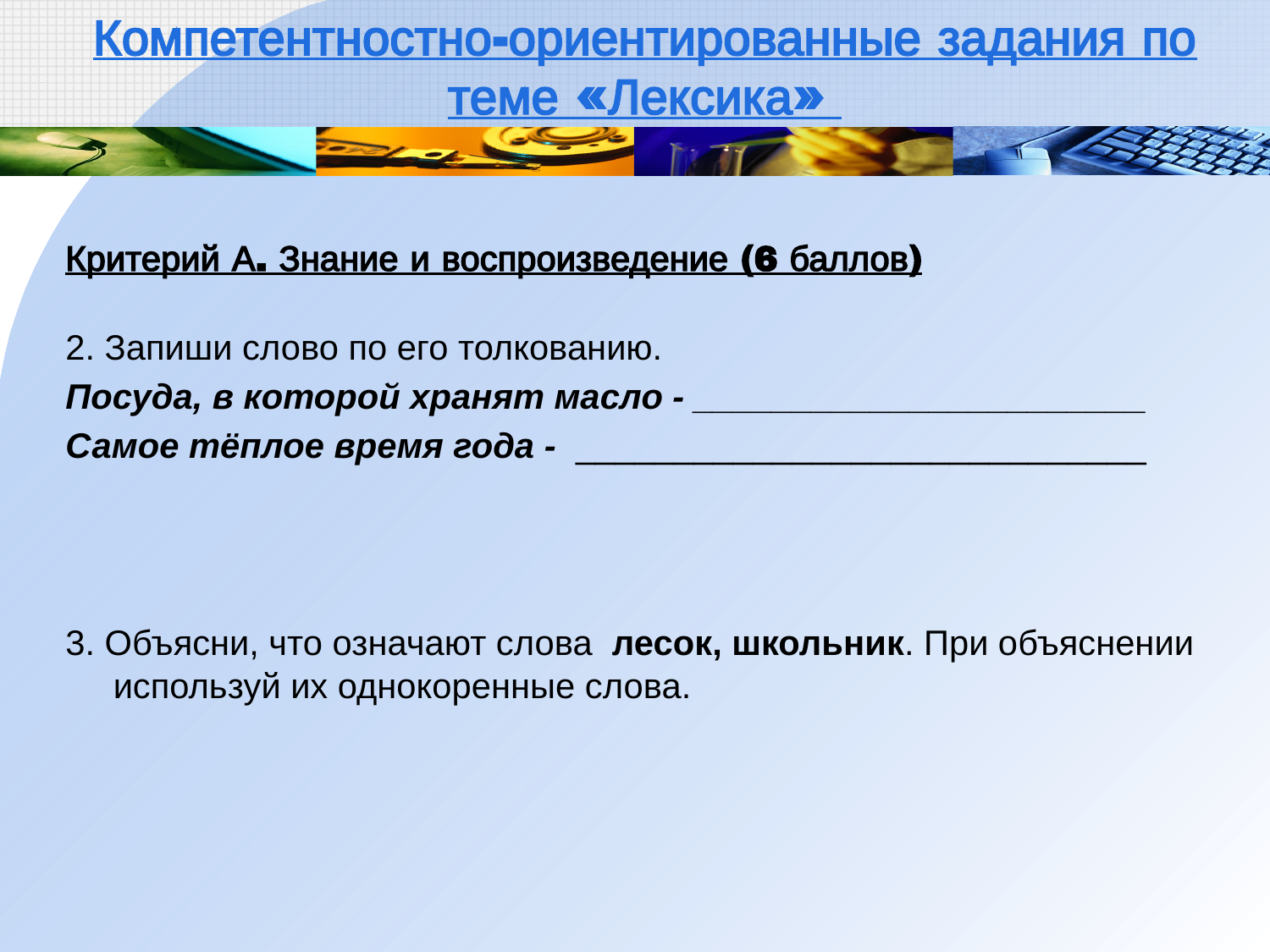

# Компетентностно-ориентированные задания по теме «Лексика»

Критерий А. Знание и воспроизведение (6 баллов)

2. Запиши слово по его толкованию.
Посуда, в которой хранят масло - _______________________
Самое тёплое время года -  _____________________________

3. Объясни, что означают слова  лесок, школьник. При объяснении используй их однокоренные слова.